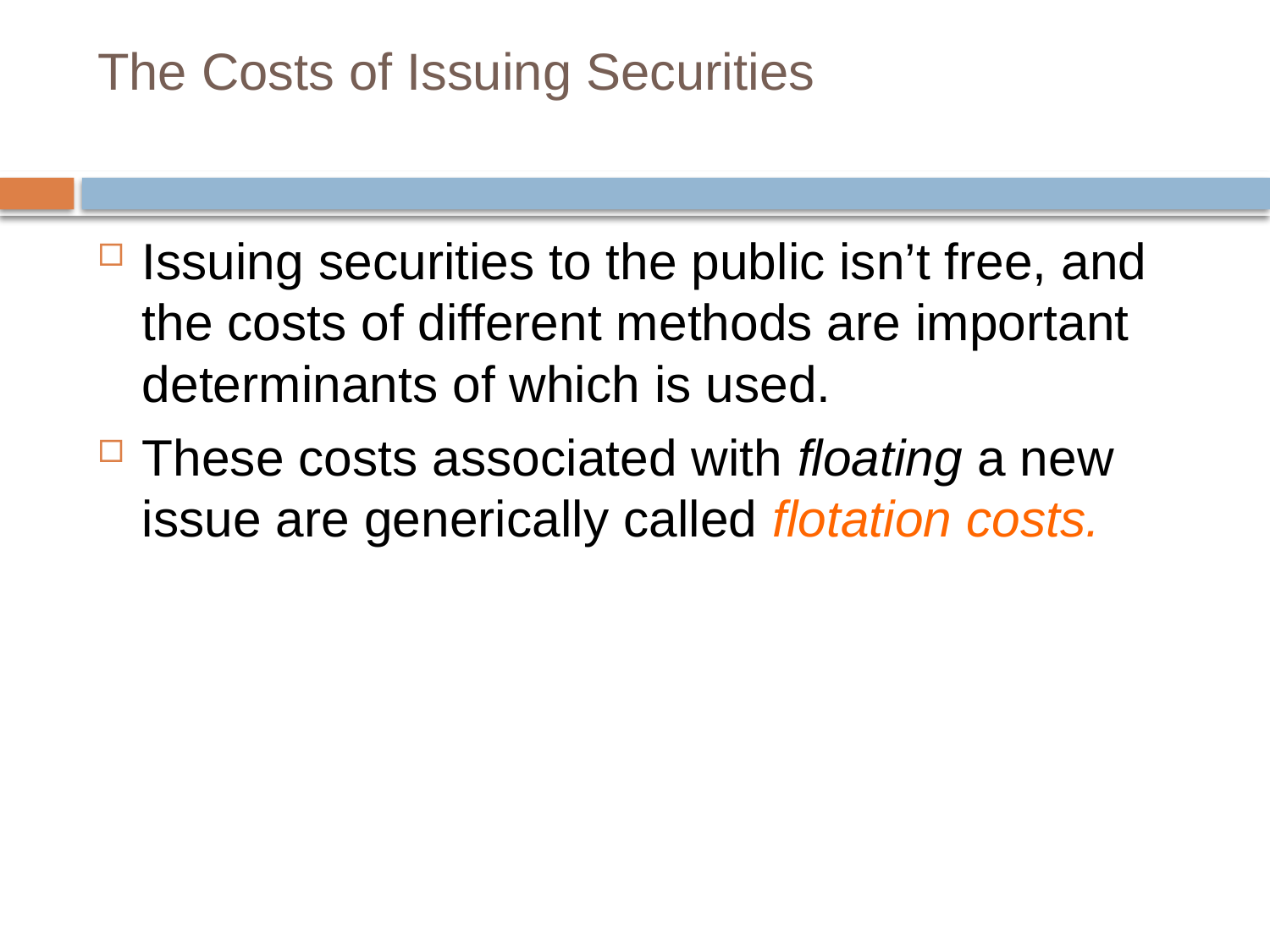

# The Costs of Issuing Securities
Issuing securities to the public isn’t free, and the costs of different methods are important determinants of which is used.
These costs associated with floating a new issue are generically called flotation costs.